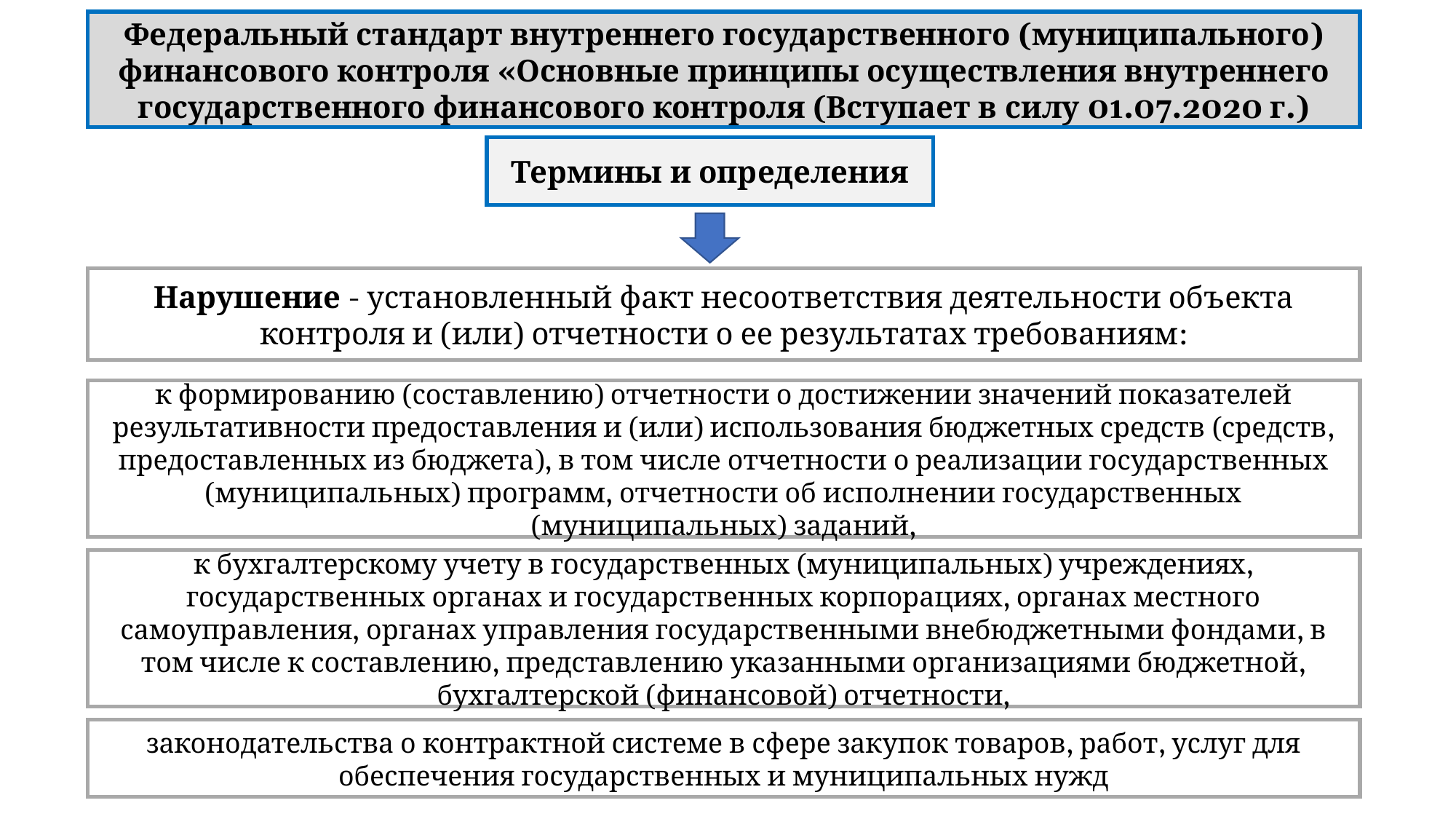

Федеральный стандарт внутреннего государственного (муниципального) финансового контроля «Основные принципы осуществления внутреннего государственного финансового контроля (Вступает в силу 01.07.2020 г.)
Термины и определения

Нарушение - установленный факт несоответствия деятельности объекта контроля и (или) отчетности о ее результатах требованиям:
к формированию (составлению) отчетности о достижении значений показателей результативности предоставления и (или) использования бюджетных средств (средств, предоставленных из бюджета), в том числе отчетности о реализации государственных (муниципальных) программ, отчетности об исполнении государственных (муниципальных) заданий,
к бухгалтерскому учету в государственных (муниципальных) учреждениях, государственных органах и государственных корпорациях, органах местного самоуправления, органах управления государственными внебюджетными фондами, в том числе к составлению, представлению указанными организациями бюджетной, бухгалтерской (финансовой) отчетности,
законодательства о контрактной системе в сфере закупок товаров, работ, услуг для обеспечения государственных и муниципальных нужд